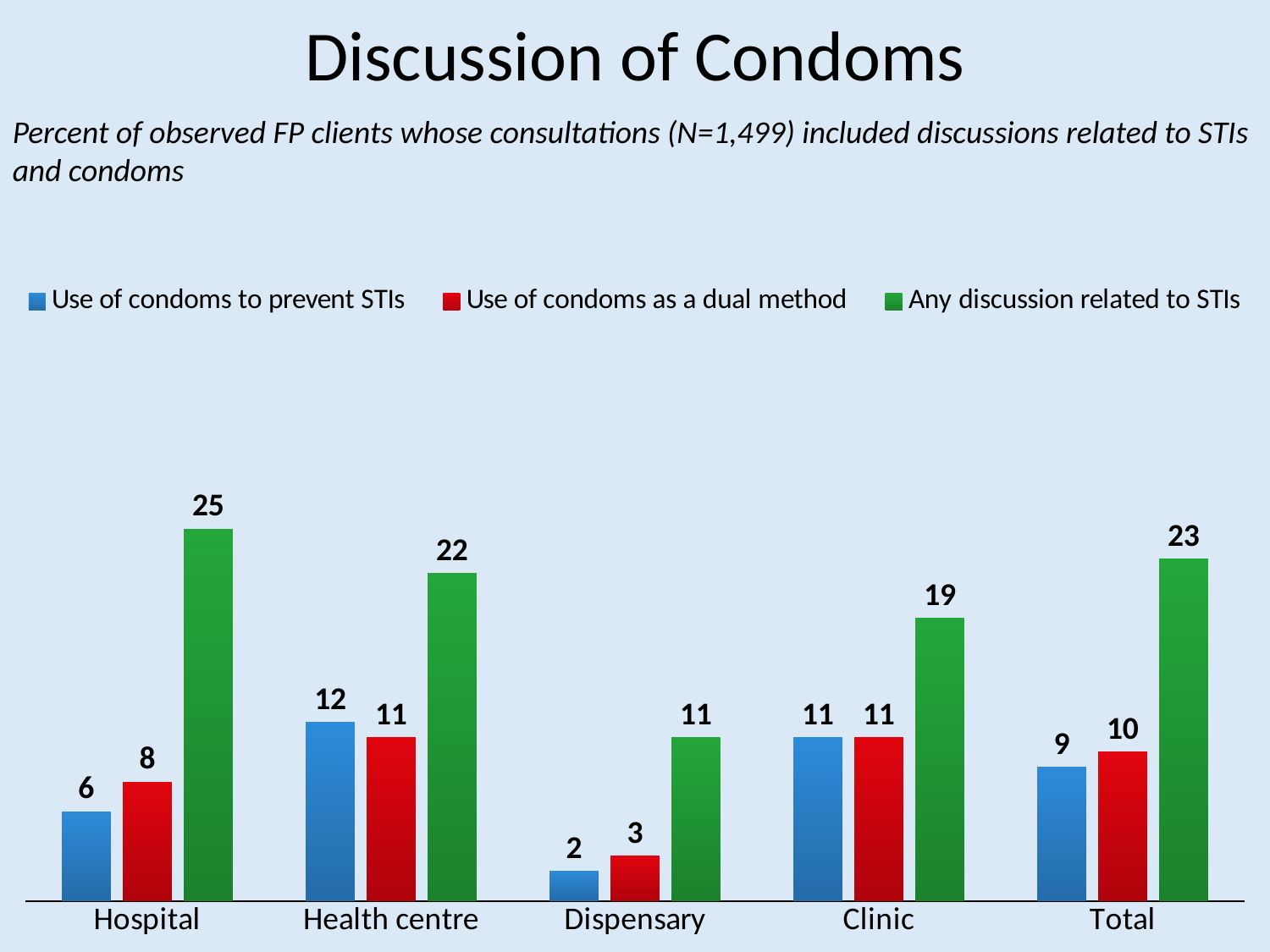

# Discussion of Condoms
Percent of observed FP clients whose consultations (N=1,499) included discussions related to STIs and condoms

### Chart

| Category | Use of condoms to prevent STIs | Use of condoms as a dual method | Any discussion related to STIs |
|---|---|---|---|
| Hospital | 6.0 | 8.0 | 25.0 |
| Health centre | 12.0 | 11.0 | 22.0 |
| Dispensary | 2.0 | 3.0 | 11.0 |
| Clinic | 11.0 | 11.0 | 19.0 |
| Total | 9.0 | 10.0 | 23.0 |